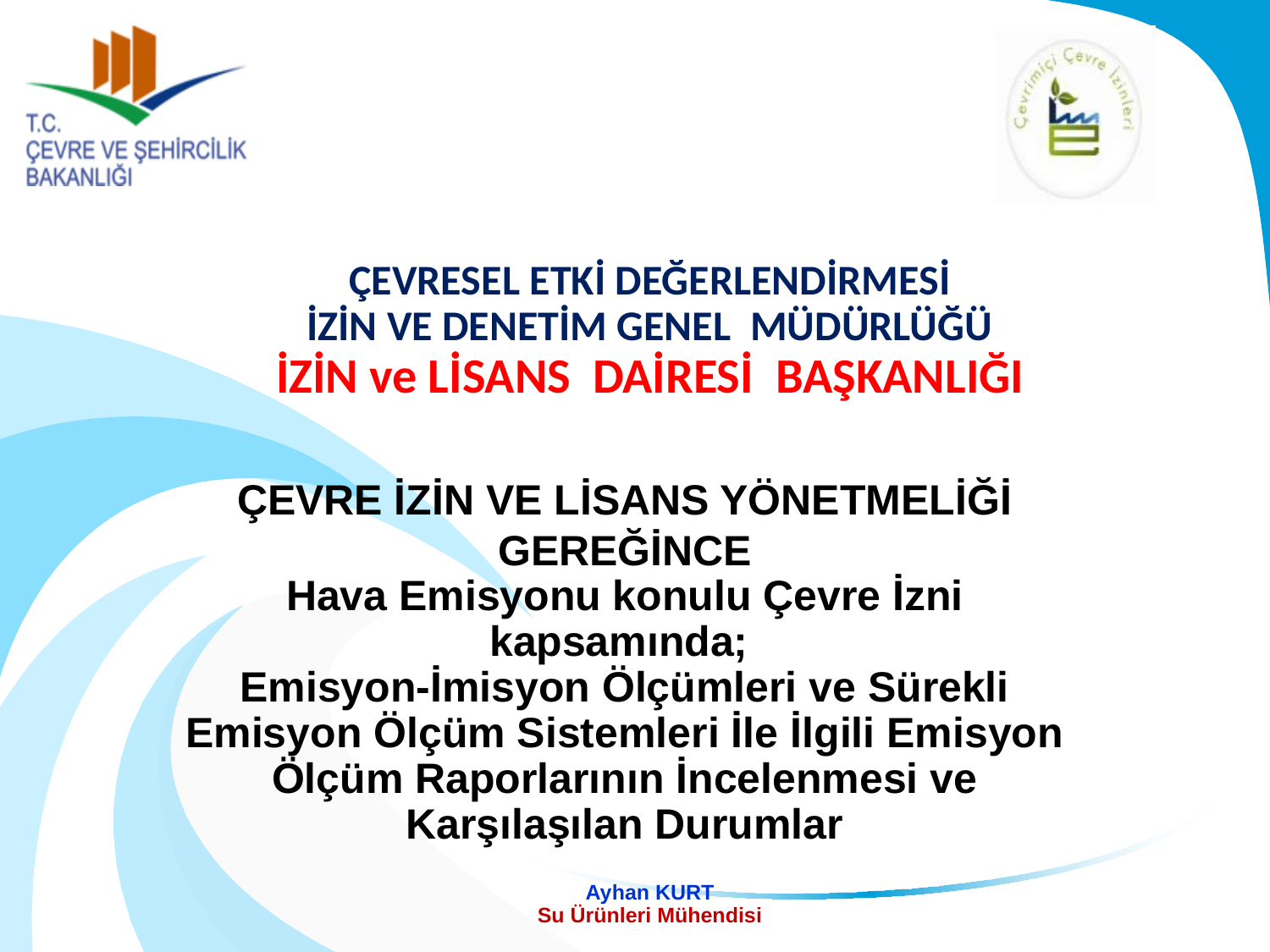

ÇEVRESEL ETKİ DEĞERLENDİRMESİ
İZİN VE DENETİM GENEL  MÜDÜRLÜĞÜ
İZİN ve LİSANS  DAİRESİ  BAŞKANLIĞI
ÇEVRE İZİN VE LİSANS YÖNETMELİĞİ
gereğince
Hava Emisyonu konulu Çevre İzni kapsamında;
Emisyon-İmisyon Ölçümleri ve Sürekli Emisyon Ölçüm Sistemleri İle İlgili Emisyon Ölçüm Raporlarının İncelenmesi ve Karşılaşılan Durumlar
Ayhan KURT
Su Ürünleri Mühendisi